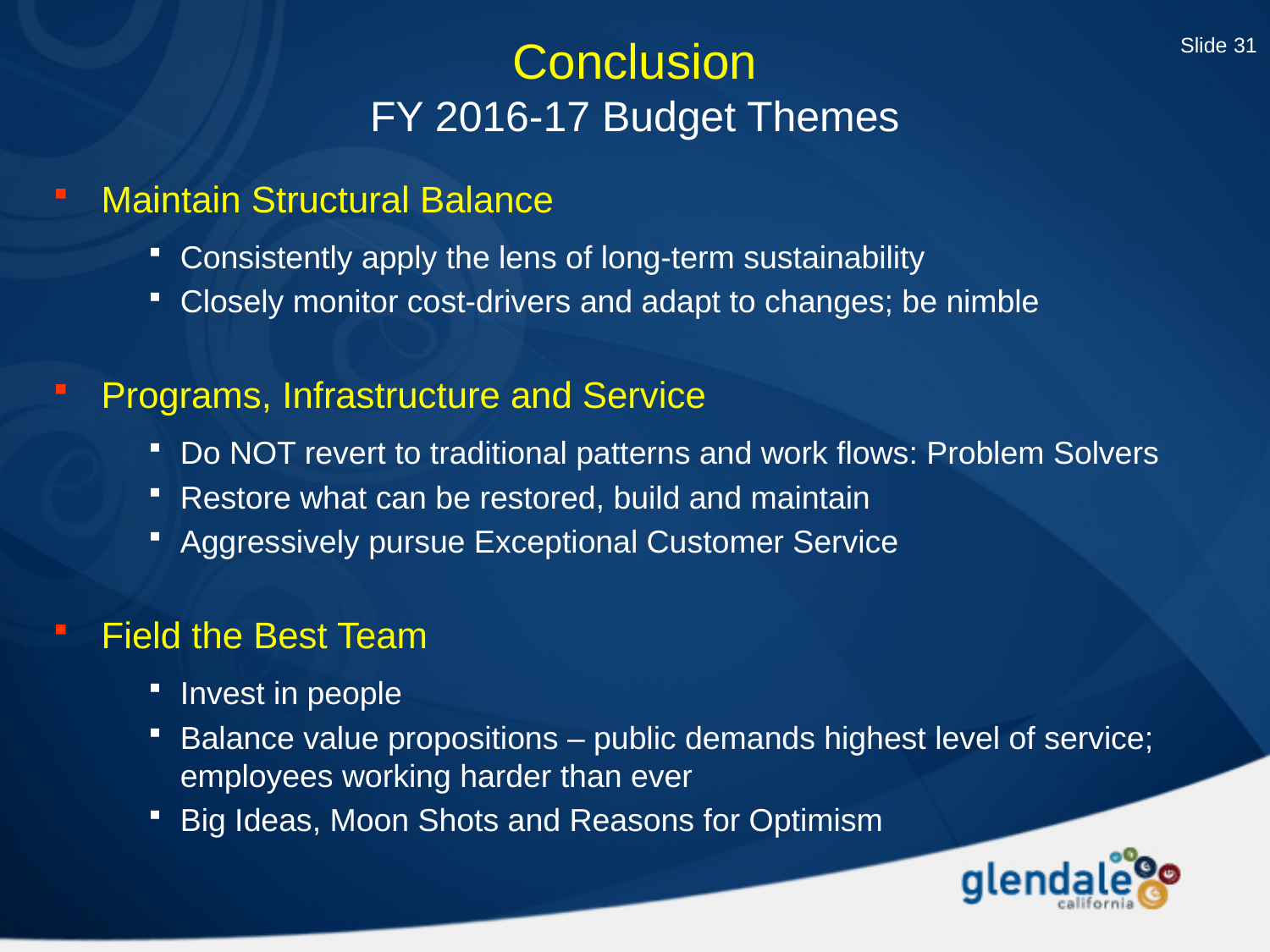

Slide 31
Conclusion
FY 2016-17 Budget Themes
Maintain Structural Balance
Consistently apply the lens of long-term sustainability
Closely monitor cost-drivers and adapt to changes; be nimble

Programs, Infrastructure and Service
Do NOT revert to traditional patterns and work flows: Problem Solvers
Restore what can be restored, build and maintain
Aggressively pursue Exceptional Customer Service

Field the Best Team
Invest in people
Balance value propositions – public demands highest level of service; employees working harder than ever
Big Ideas, Moon Shots and Reasons for Optimism